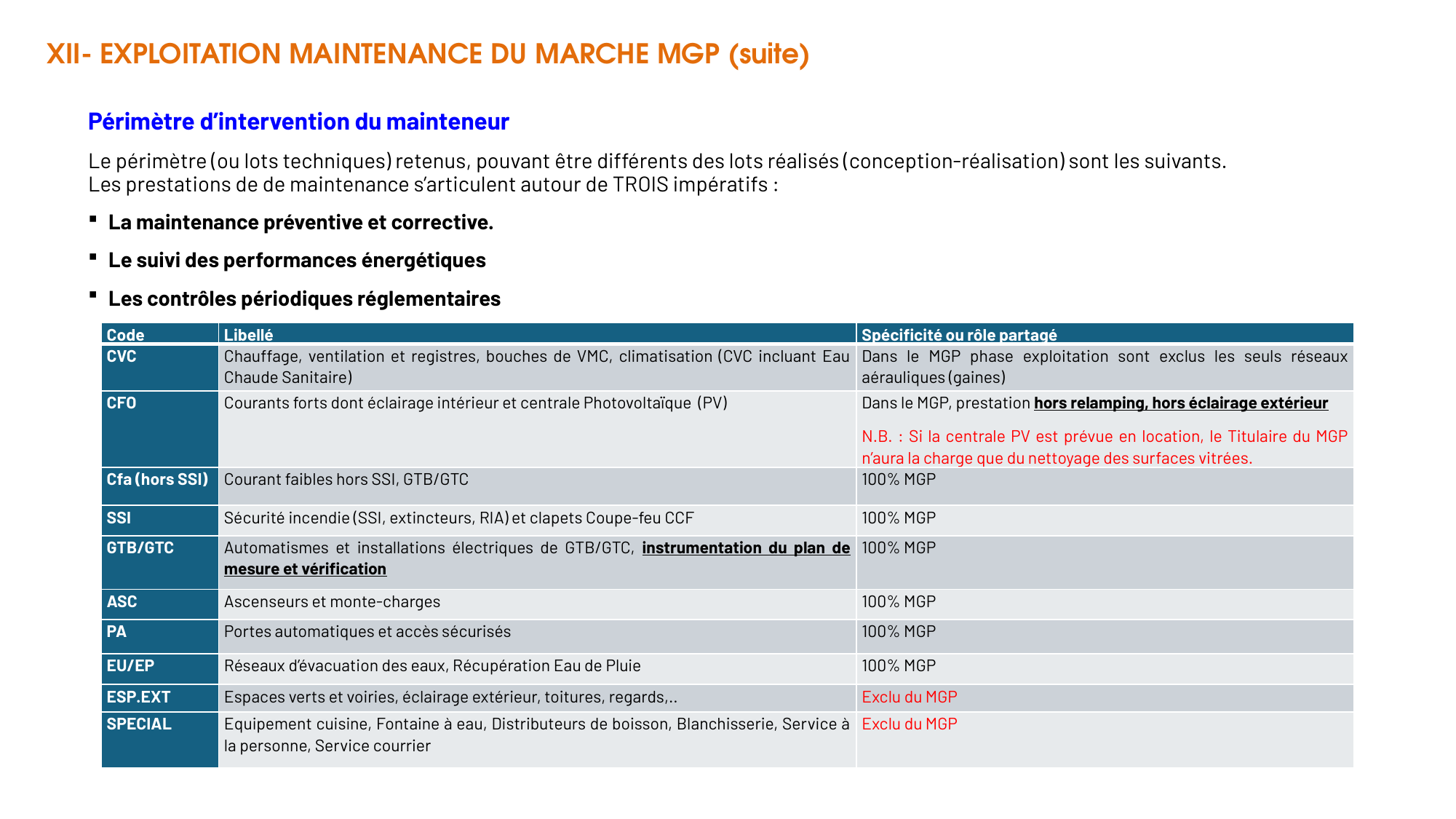

XII- EXPLOITATION MAINTENANCE DU MARCHE MGP (suite)
Périmètre d’intervention du mainteneur
Le périmètre (ou lots techniques) retenus, pouvant être différents des lots réalisés (conception-réalisation) sont les suivants. Les prestations de de maintenance s’articulent autour de TROIS impératifs :
La maintenance préventive et corrective.
Le suivi des performances énergétiques
Les contrôles périodiques réglementaires
| Code | Libellé | Spécificité ou rôle partagé |
| --- | --- | --- |
| CVC | Chauffage, ventilation et registres, bouches de VMC, climatisation (CVC incluant Eau Chaude Sanitaire) | Dans le MGP phase exploitation sont exclus les seuls réseaux aérauliques (gaines) |
| CFO | Courants forts dont éclairage intérieur et centrale Photovoltaïque  (PV) | Dans le MGP, prestation hors relamping, hors éclairage extérieur N.B. : Si la centrale PV est prévue en location, le Titulaire du MGP n’aura la charge que du nettoyage des surfaces vitrées. |
| Cfa (hors SSI) | Courant faibles hors SSI, GTB/GTC | 100% MGP |
| SSI | Sécurité incendie (SSI, extincteurs, RIA) et clapets Coupe-feu CCF | 100% MGP |
| GTB/GTC | Automatismes et installations électriques de GTB/GTC, instrumentation du plan de mesure et vérification | 100% MGP |
| ASC | Ascenseurs et monte-charges | 100% MGP |
| PA | Portes automatiques et accès sécurisés | 100% MGP |
| EU/EP | Réseaux d’évacuation des eaux, Récupération Eau de Pluie | 100% MGP |
| ESP.EXT | Espaces verts et voiries, éclairage extérieur, toitures, regards,.. | Exclu du MGP |
| SPECIAL | Equipement cuisine, Fontaine à eau, Distributeurs de boisson, Blanchisserie, Service à la personne, Service courrier | Exclu du MGP |